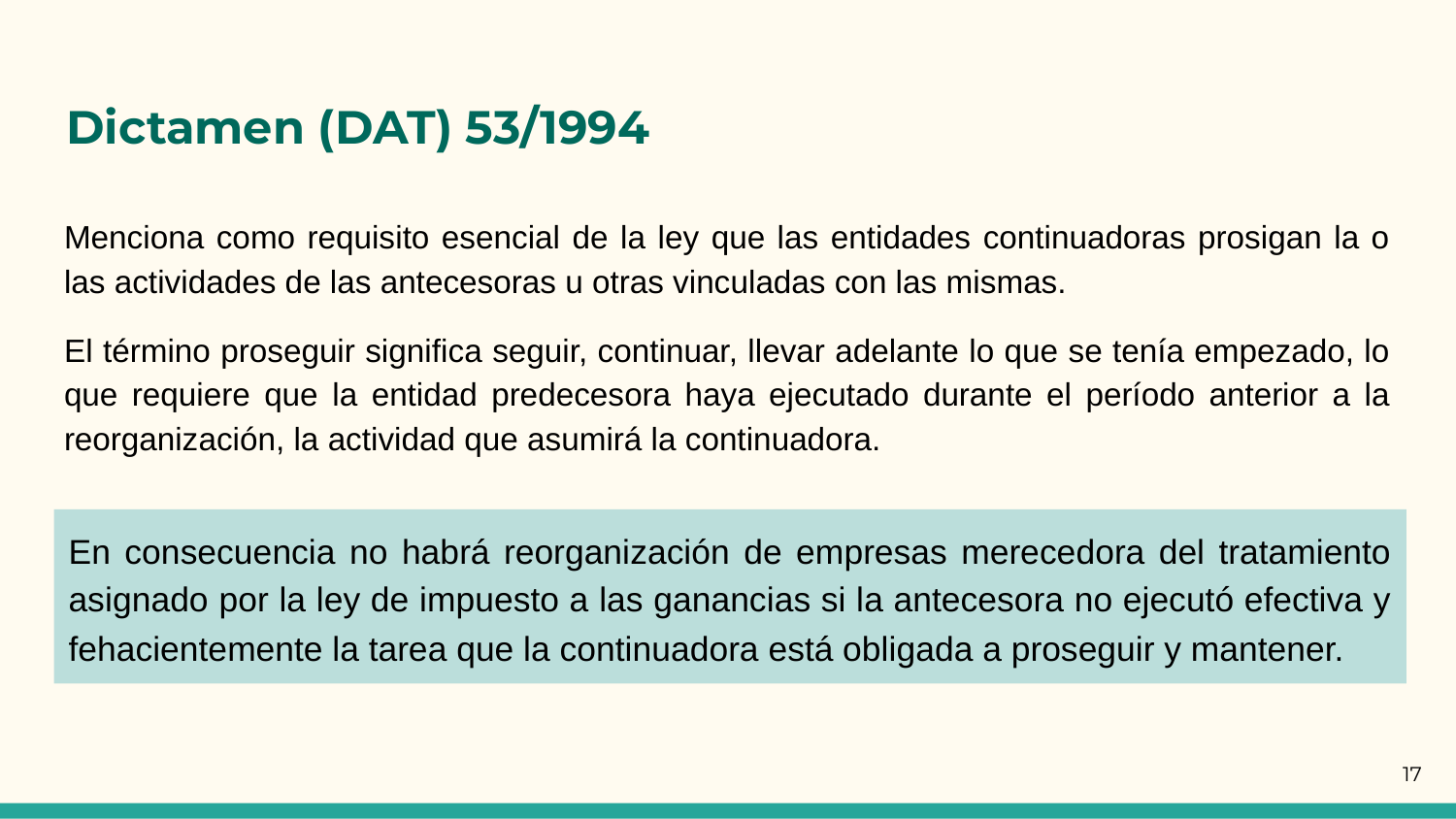

# Dictamen (DAT) 53/1994
Menciona como requisito esencial de la ley que las entidades continuadoras prosigan la o las actividades de las antecesoras u otras vinculadas con las mismas.
El término proseguir significa seguir, continuar, llevar adelante lo que se tenía empezado, lo que requiere que la entidad predecesora haya ejecutado durante el período anterior a la reorganización, la actividad que asumirá la continuadora.
En consecuencia no habrá reorganización de empresas merecedora del tratamiento asignado por la ley de impuesto a las ganancias si la antecesora no ejecutó efectiva y fehacientemente la tarea que la continuadora está obligada a proseguir y mantener.
17